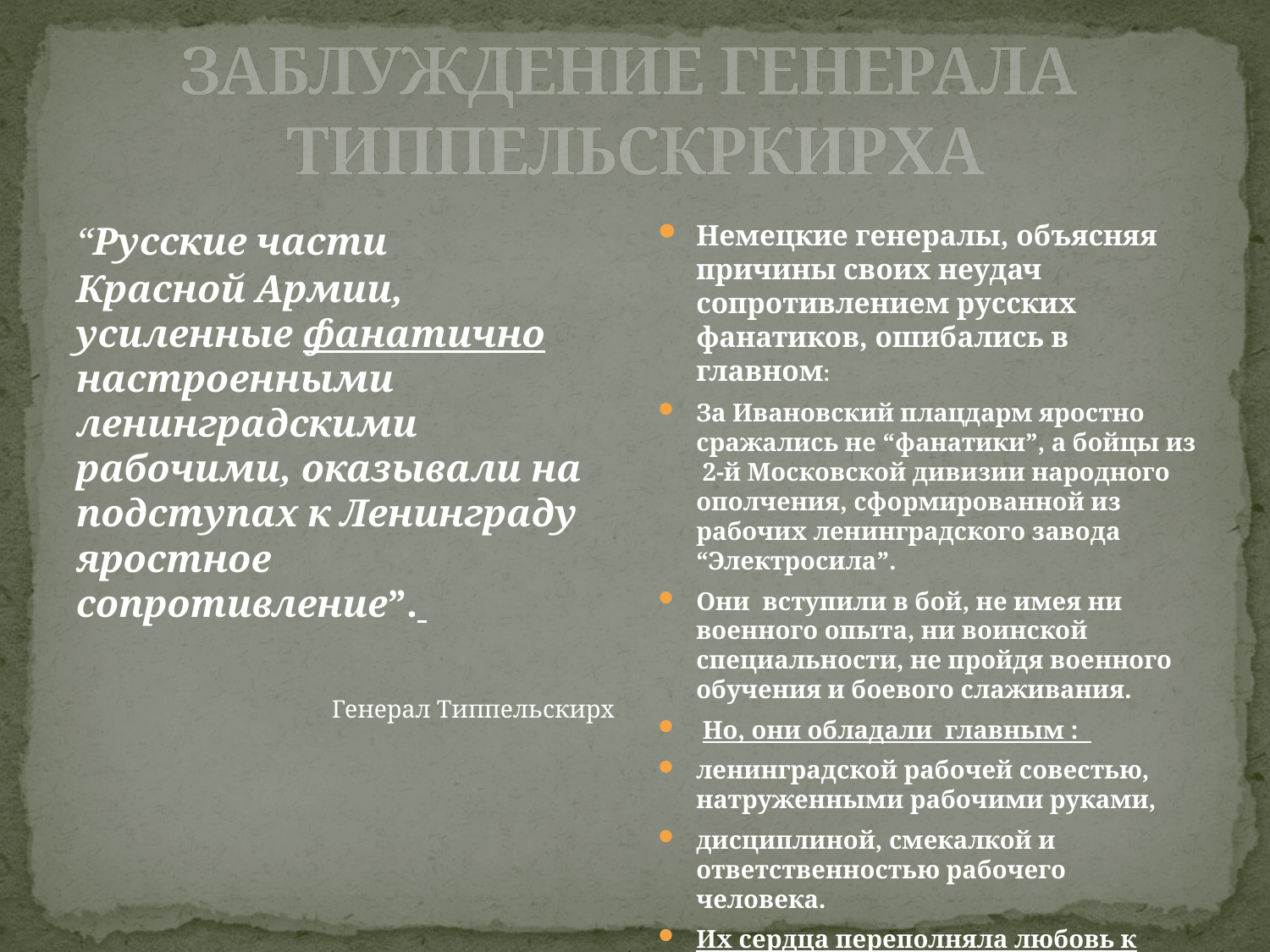

# ЗАБЛУЖДЕНИЕ ГЕНЕРАЛА  ТИППЕЛЬСКРКИРХА
“Русские части
Красной Армии, усиленные фанатично настроенными ленинградскими рабочими, оказывали на подступах к Ленинграду  яростное сопротивление”.

Генерал Типпельскирх

Немецкие генералы, объясняя причины своих неудач сопротивлением русских фанатиков, ошибались в главном:
За Ивановский плацдарм яростно сражались не “фанатики”, а бойцы из  2-й Московской дивизии народного ополчения, сформированной из  рабочих ленинградского завода “Электросила”.
Они  вступили в бой, не имея ни  военного опыта, ни воинской специальности, не пройдя военного обучения и боевого слаживания.
 Но, они обладали  главным :
ленинградской рабочей совестью, натруженными рабочими руками,
дисциплиной, смекалкой и ответственностью рабочего человека.
Их сердца переполняла любовь к Родине и любимому городу и ненависть к врагу.